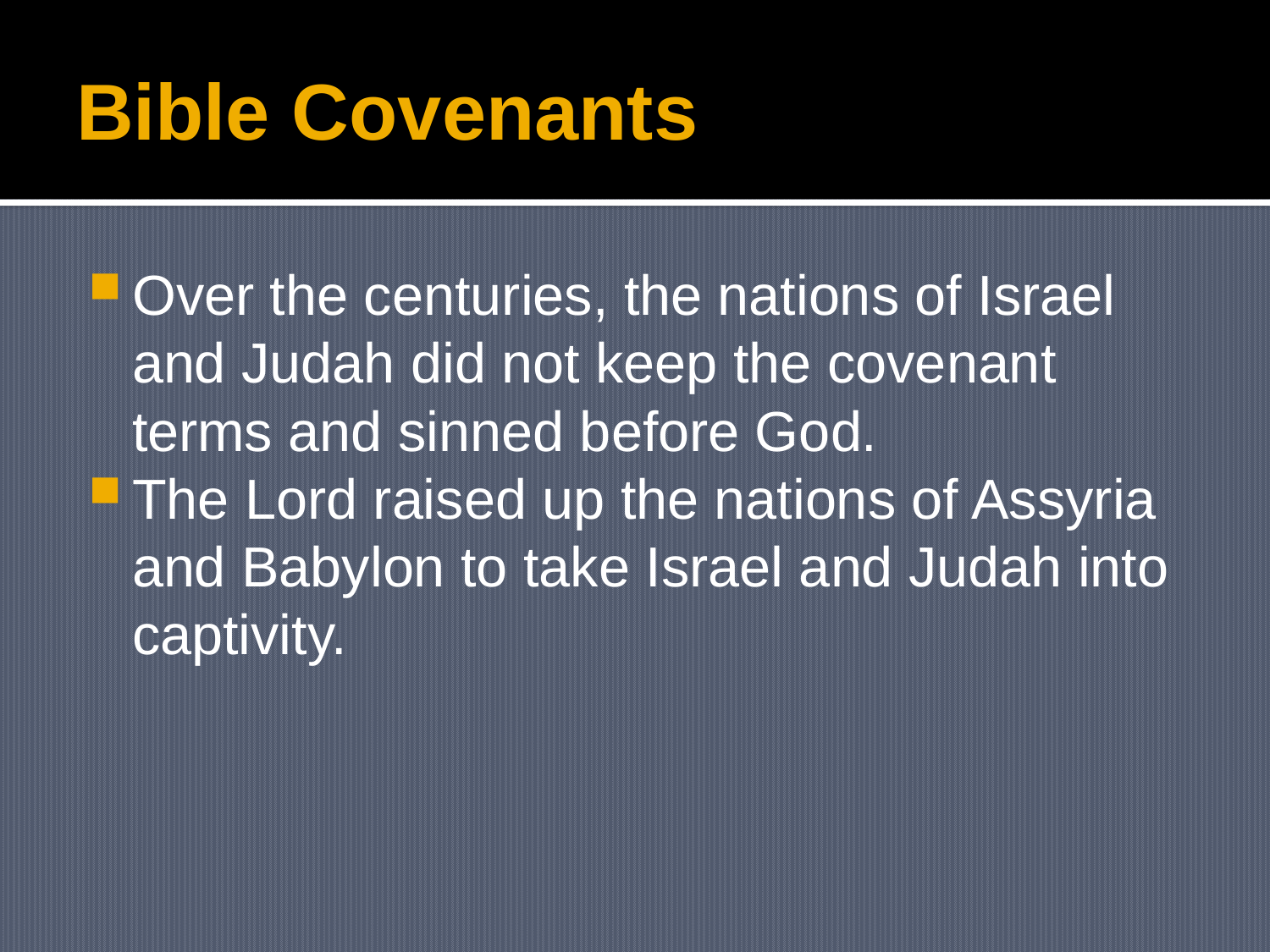

# Bible Covenants
Over the centuries, the nations of Israel and Judah did not keep the covenant terms and sinned before God.
The Lord raised up the nations of Assyria and Babylon to take Israel and Judah into captivity.